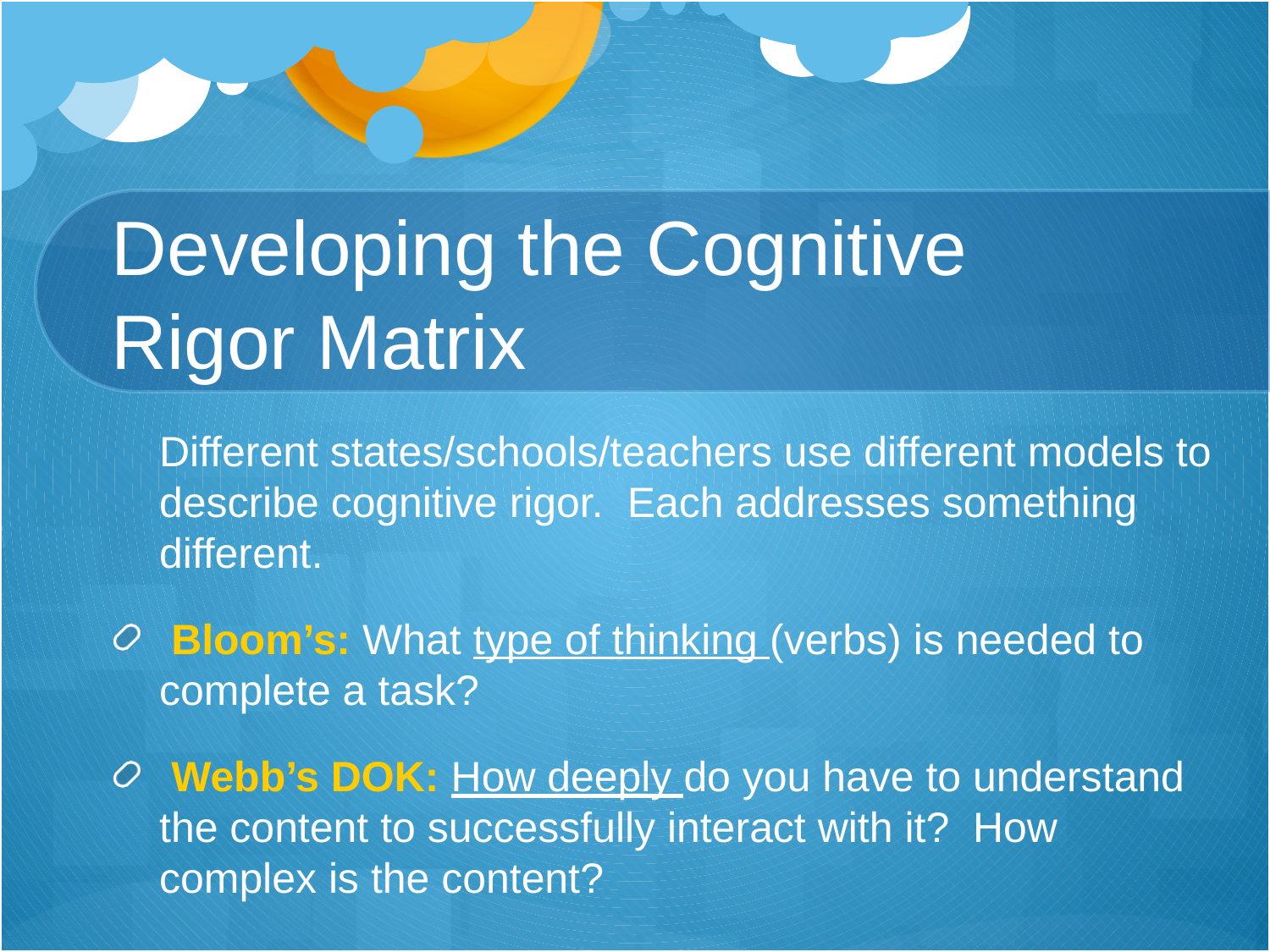

# Developing the Cognitive Rigor Matrix
	Different states/schools/teachers use different models to describe cognitive rigor.  Each addresses something different.
 Bloom’s: What type of thinking (verbs) is needed to complete a task?
 Webb’s DOK: How deeply do you have to understand the content to successfully interact with it?  How complex is the content?